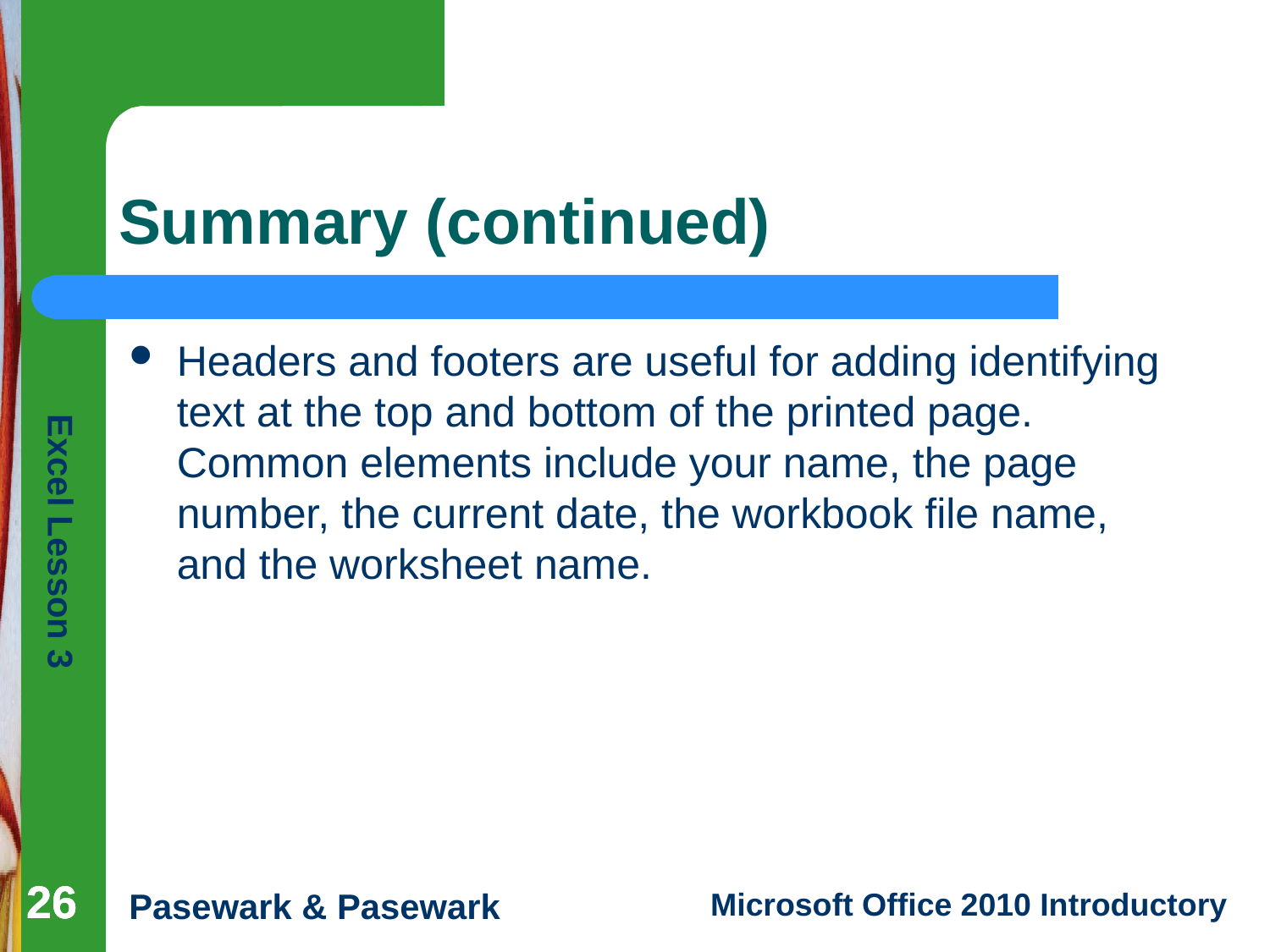

# Summary (continued)
Headers and footers are useful for adding identifying text at the top and bottom of the printed page. Common elements include your name, the page number, the current date, the workbook file name, and the worksheet name.
26
26
26